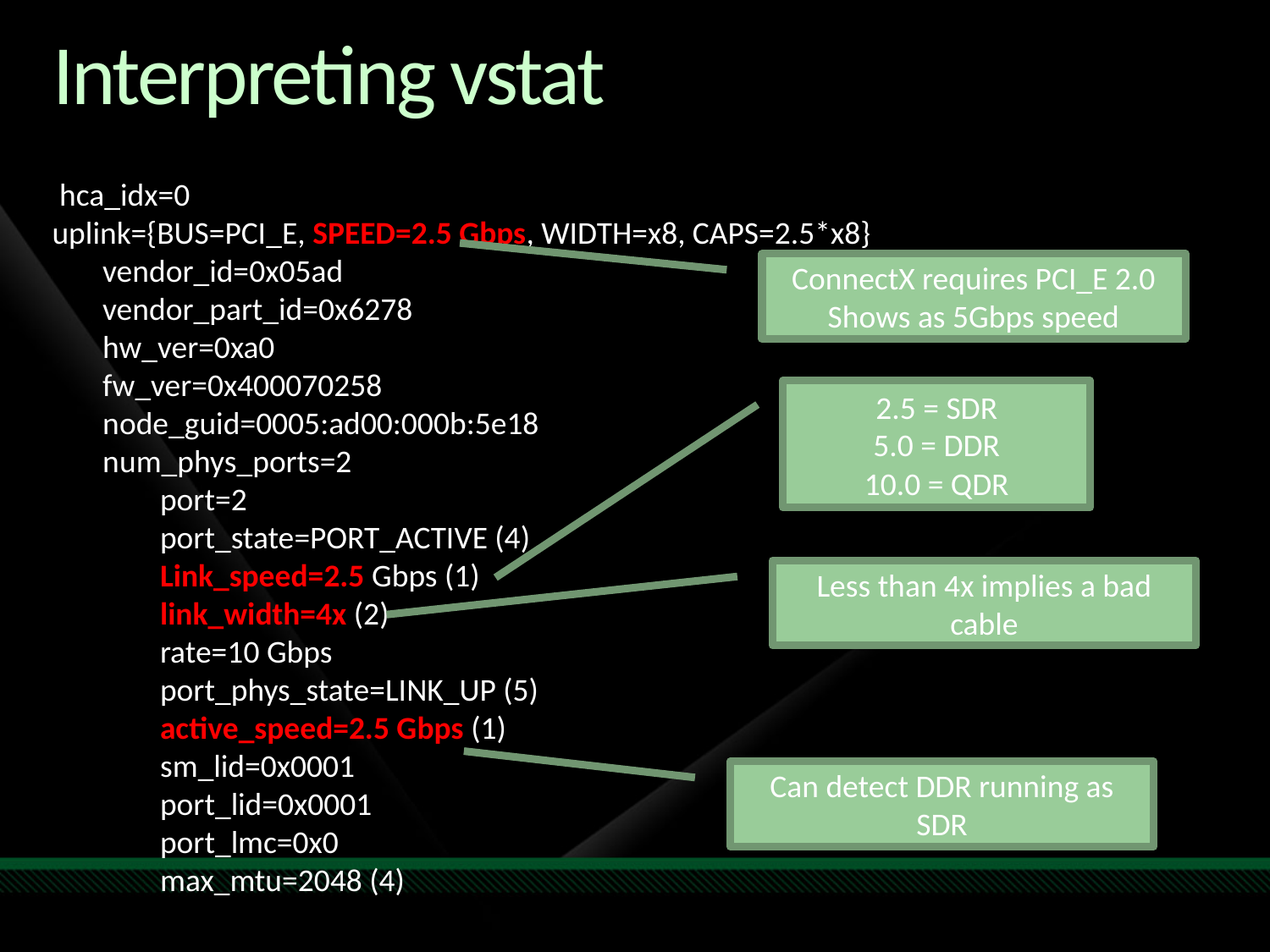

# Interpreting vstat
 hca_idx=0
uplink={BUS=PCI_E, SPEED=2.5 Gbps, WIDTH=x8, CAPS=2.5*x8}
       vendor_id=0x05ad
       vendor_part_id=0x6278
       hw_ver=0xa0
       fw_ver=0x400070258
       node_guid=0005:ad00:000b:5e18
       num_phys_ports=2
               port=2
               port_state=PORT_ACTIVE (4)
               Link_speed=2.5 Gbps (1)
               link_width=4x (2)
               rate=10 Gbps
               port_phys_state=LINK_UP (5)
               active_speed=2.5 Gbps (1)
               sm_lid=0x0001
               port_lid=0x0001
               port_lmc=0x0
               max_mtu=2048 (4)
ConnectX requires PCI_E 2.0
Shows as 5Gbps speed

2.5 = SDR
5.0 = DDR
10.0 = QDR

Less than 4x implies a bad cable
Can detect DDR running as SDR